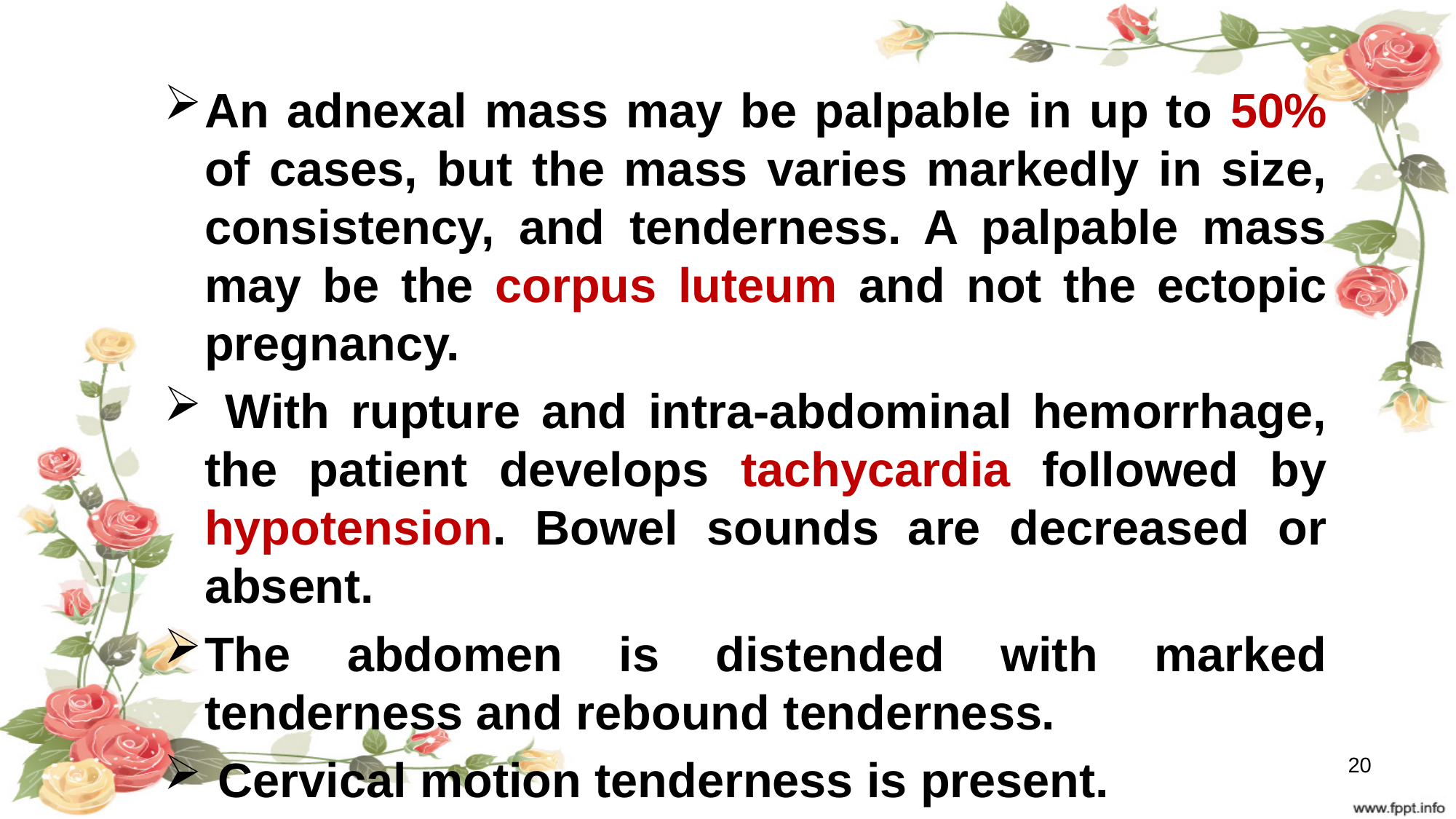

An adnexal mass may be palpable in up to 50% of cases, but the mass varies markedly in size, consistency, and tenderness. A palpable mass may be the corpus luteum and not the ectopic pregnancy.
 With rupture and intra-abdominal hemorrhage, the patient develops tachycardia followed by hypotension. Bowel sounds are decreased or absent.
The abdomen is distended with marked tenderness and rebound tenderness.
 Cervical motion tenderness is present.
20